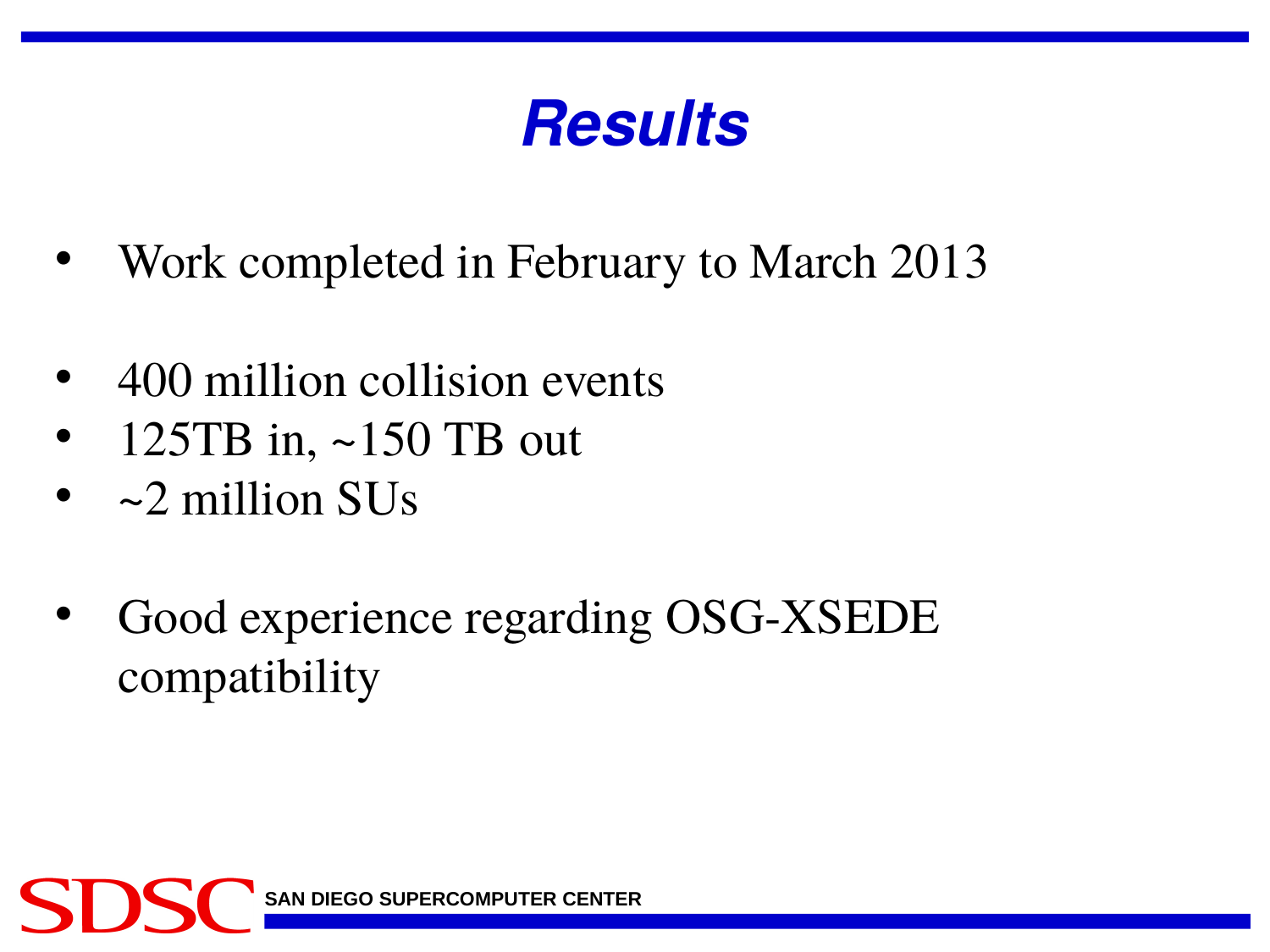

# Results
Work completed in February to March 2013

400 million collision events
125TB in, ~150 TB out
~2 million SUs

Good experience regarding OSG-XSEDE compatibility